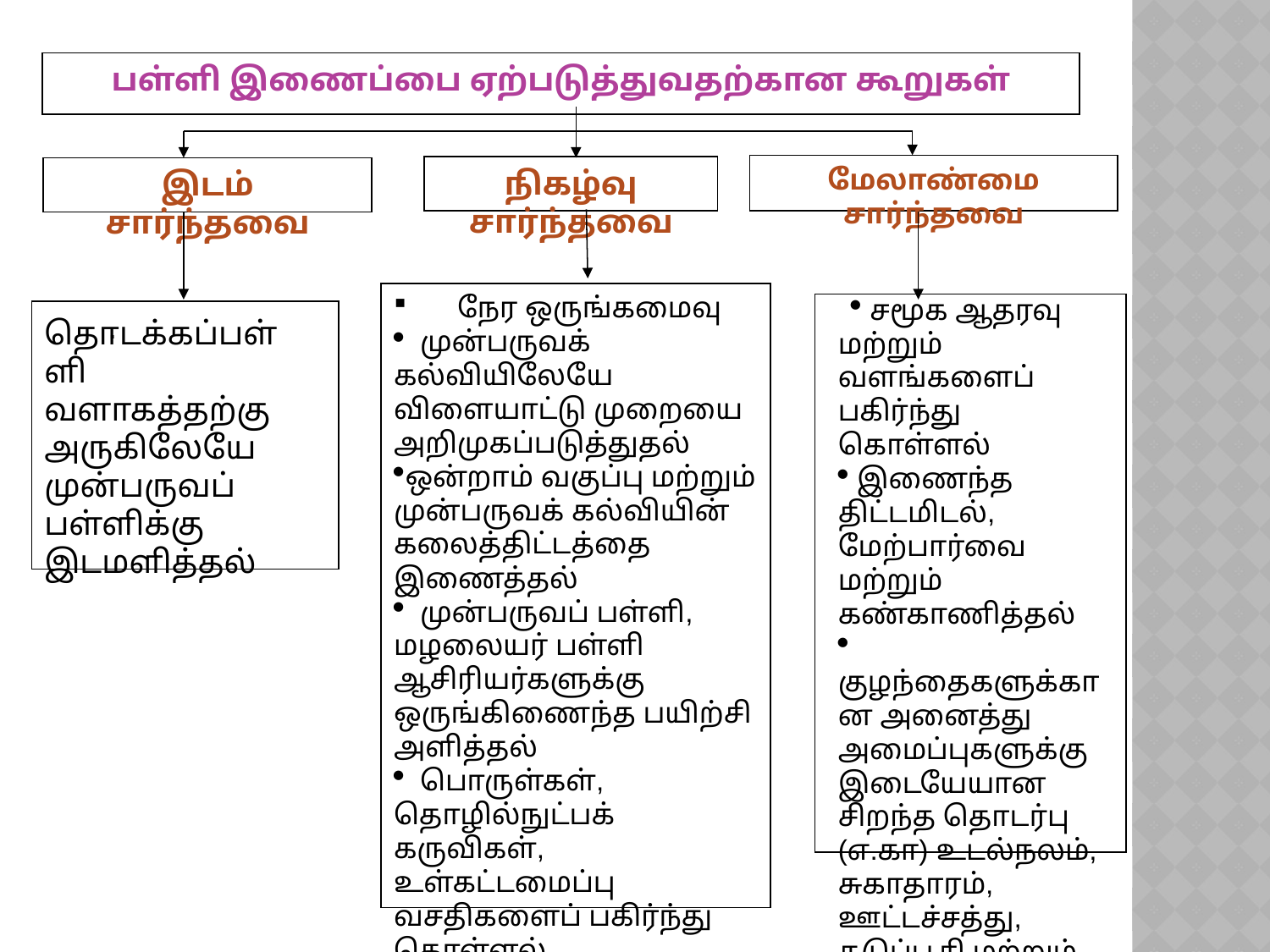

பள்ளி இணைப்பை ஏற்படுத்துவதற்கான கூறுகள்
மேலாண்மை சார்ந்தவை

நிகழ்வு சார்ந்தவை
இடம் சார்ந்தவை
நேர ஒருங்கமைவு
  முன்பருவக் கல்வியிலேயே விளையாட்டு முறையை அறிமுகப்படுத்துதல்
ஒன்றாம் வகுப்பு மற்றும் முன்பருவக் கல்வியின் கலைத்திட்டத்தை இணைத்தல்
  முன்பருவப் பள்ளி, மழலையர் பள்ளி ஆசிரியர்களுக்கு ஒருங்கிணைந்த பயிற்சி அளித்தல்
  பொருள்கள், தொழில்நுட்பக் கருவிகள், உள்கட்டமைப்பு வசதிகளைப் பகிர்ந்து கொள்ளல்.

.
 சமூக ஆதரவு மற்றும் வளங்களைப் பகிர்ந்து கொள்ளல்
 இணைந்த திட்டமிடல், மேற்பார்வை மற்றும் கண்காணித்தல்
 குழந்தைகளுக்கான அனைத்து அமைப்புகளுக்கு இடையேயான சிறந்த தொடர்பு
(எ.கா) உடல்நலம், சுகாதாரம், ஊட்டச்சத்து, தடுப்பூசி மற்றும் கல்வி
தொடக்கப்பள்ளி வளாகத்தற்கு அருகிலேயே முன்பருவப் பள்ளிக்கு இடமளித்தல்